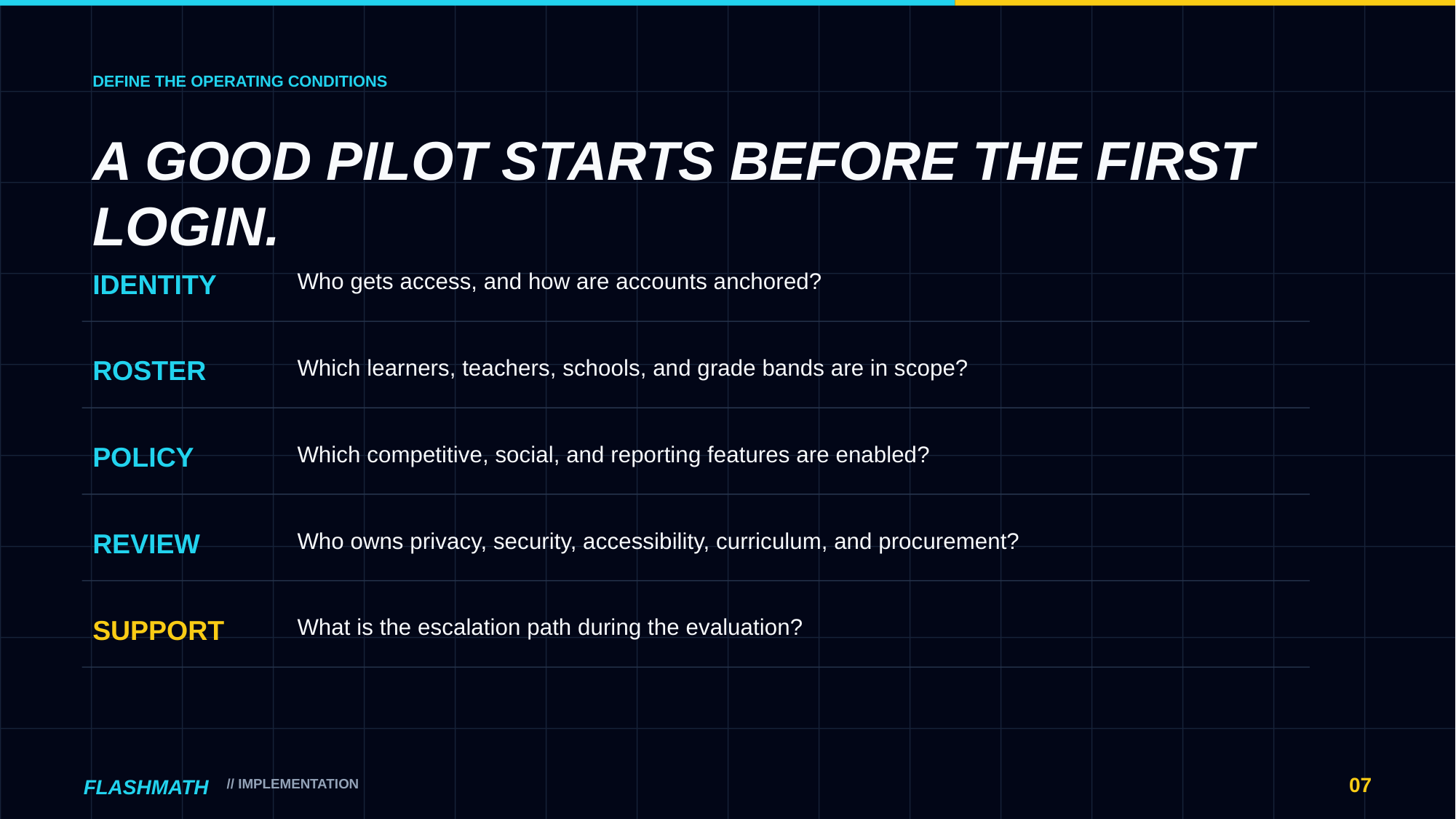

DEFINE THE OPERATING CONDITIONS

A GOOD PILOT STARTS BEFORE THE FIRST LOGIN.

IDENTITY
Who gets access, and how are accounts anchored?

ROSTER
Which learners, teachers, schools, and grade bands are in scope?

POLICY
Which competitive, social, and reporting features are enabled?

REVIEW
Who owns privacy, security, accessibility, curriculum, and procurement?

SUPPORT
What is the escalation path during the evaluation?

07
FLASHMATH
// IMPLEMENTATION